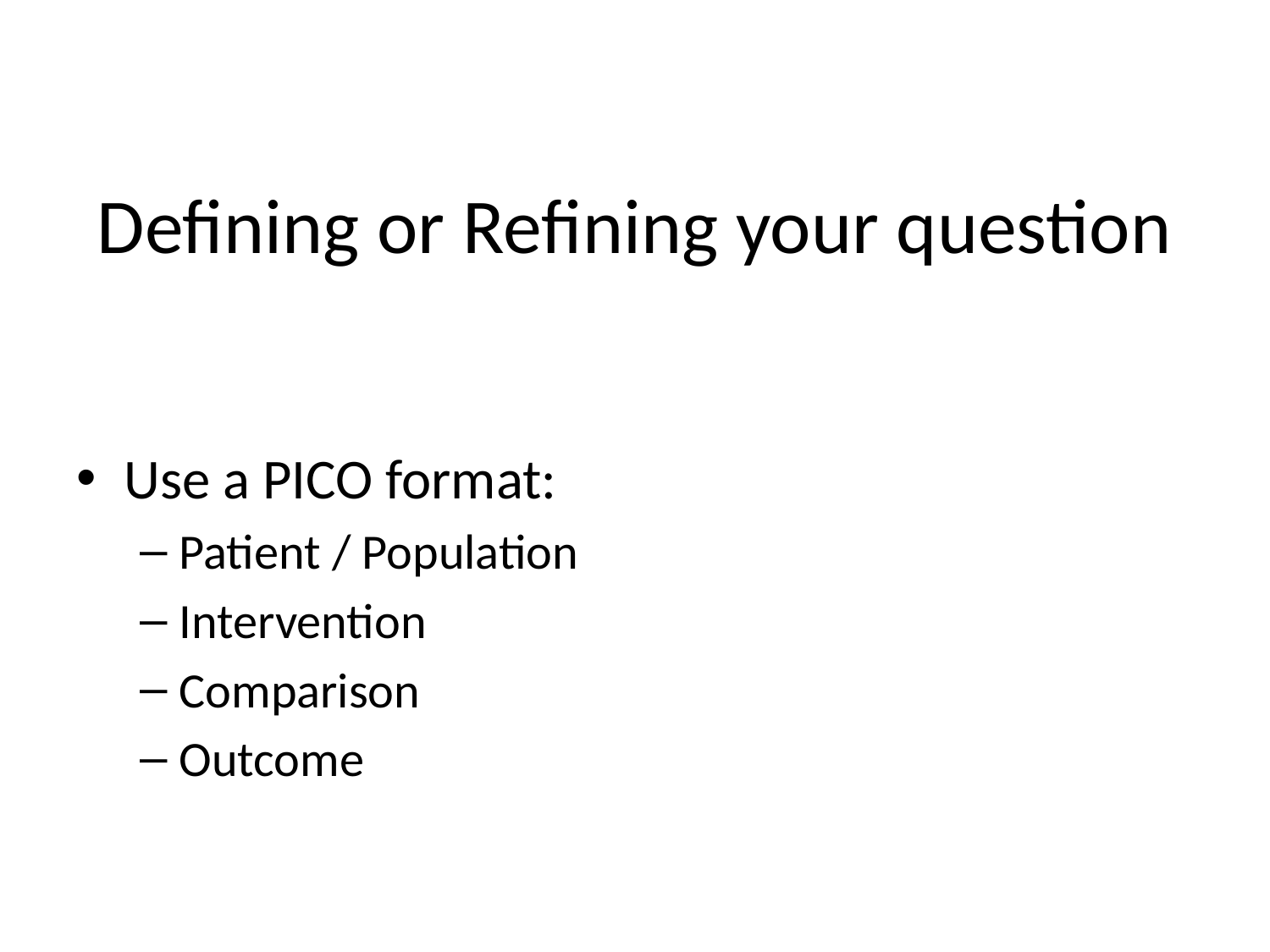

# Defining or Refining your question
Use a PICO format:
Patient / Population
Intervention
Comparison
Outcome